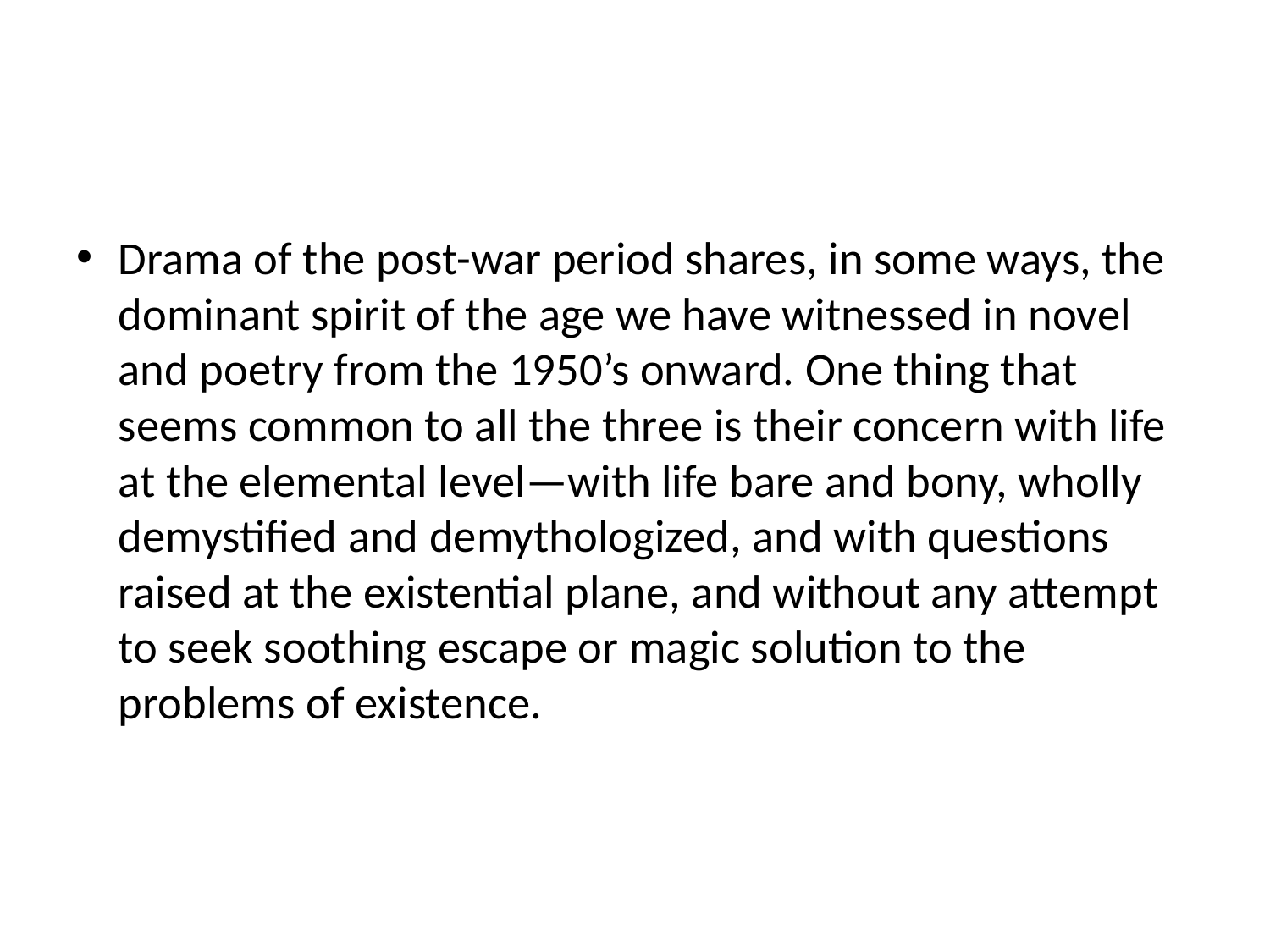

#
Drama of the post-war period shares, in some ways, the dominant spirit of the age we have witnessed in novel and poetry from the 1950’s onward. One thing that seems common to all the three is their concern with life at the elemental level—with life bare and bony, wholly demystified and demythologized, and with questions raised at the existential plane, and without any attempt to seek soothing escape or magic solution to the problems of existence.